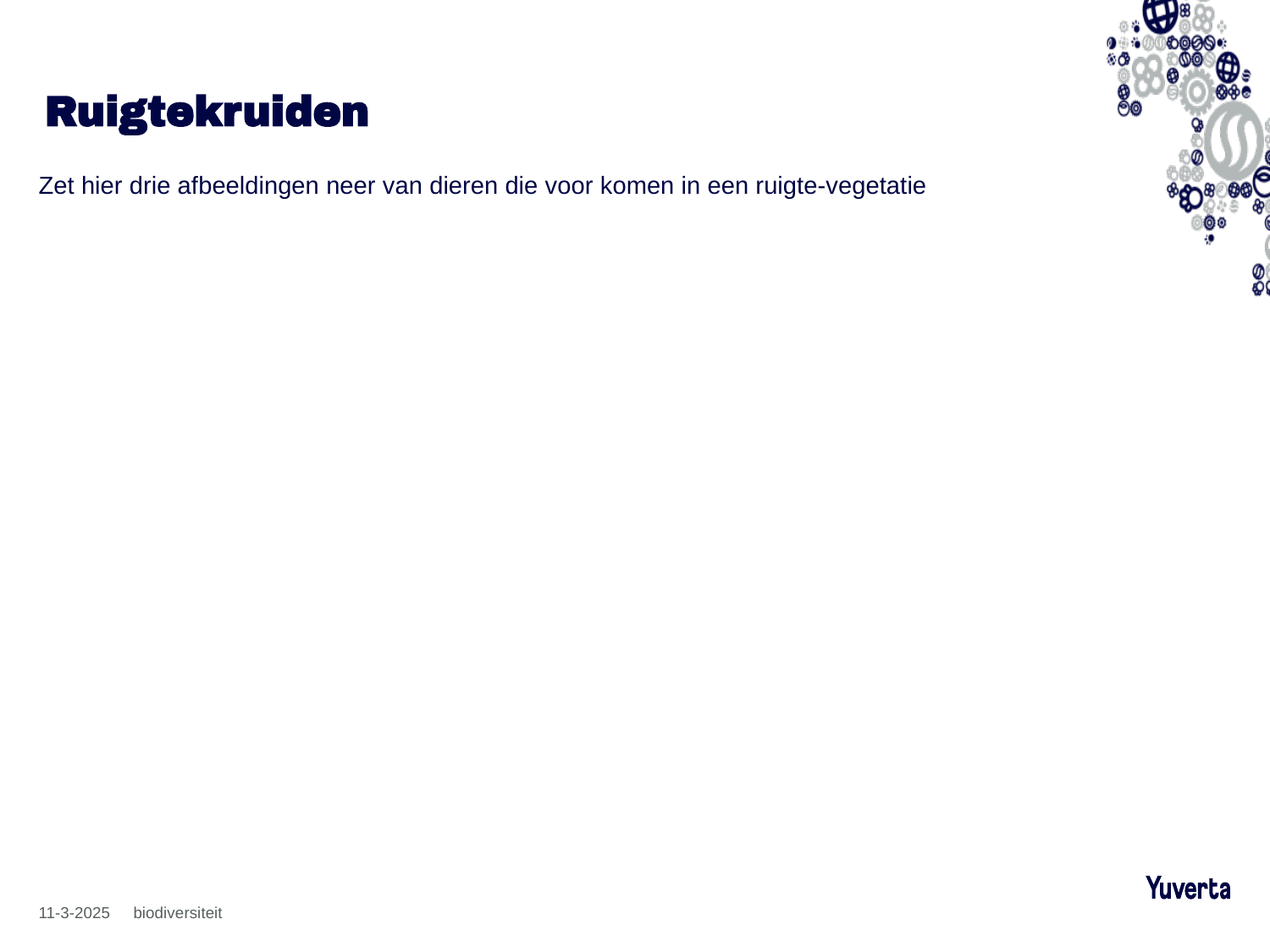

# Ruigtekruiden
Zet hier drie afbeeldingen neer van dieren die voor komen in een ruigte-vegetatie

11-3-2025
biodiversiteit